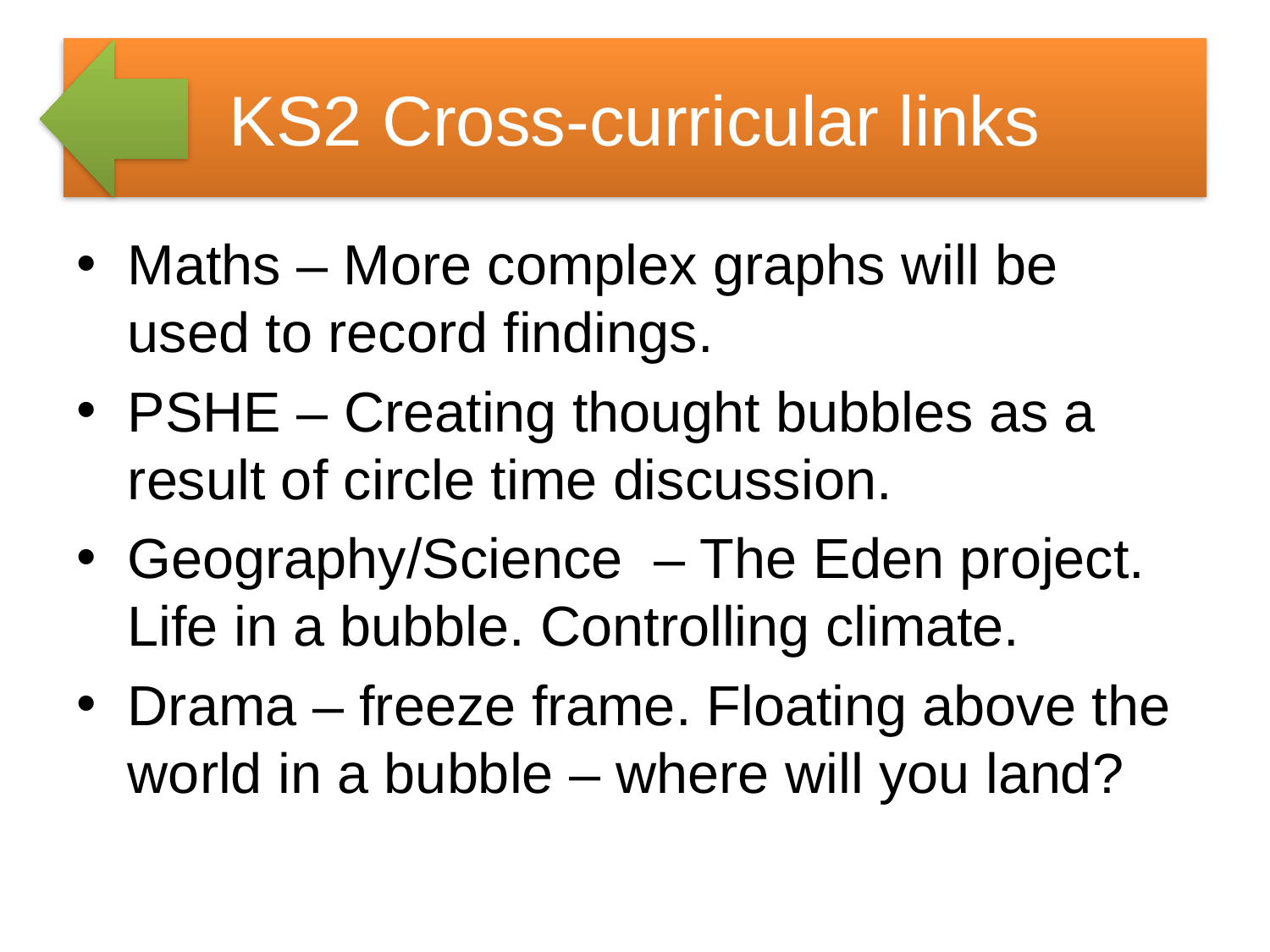

# KS2 Cross-curricular links

Maths – More complex graphs will be used to record findings.
PSHE – Creating thought bubbles as a result of circle time discussion.
Geography/Science  – The Eden project. Life in a bubble. Controlling climate.
Drama – freeze frame. Floating above the world in a bubble – where will you land?